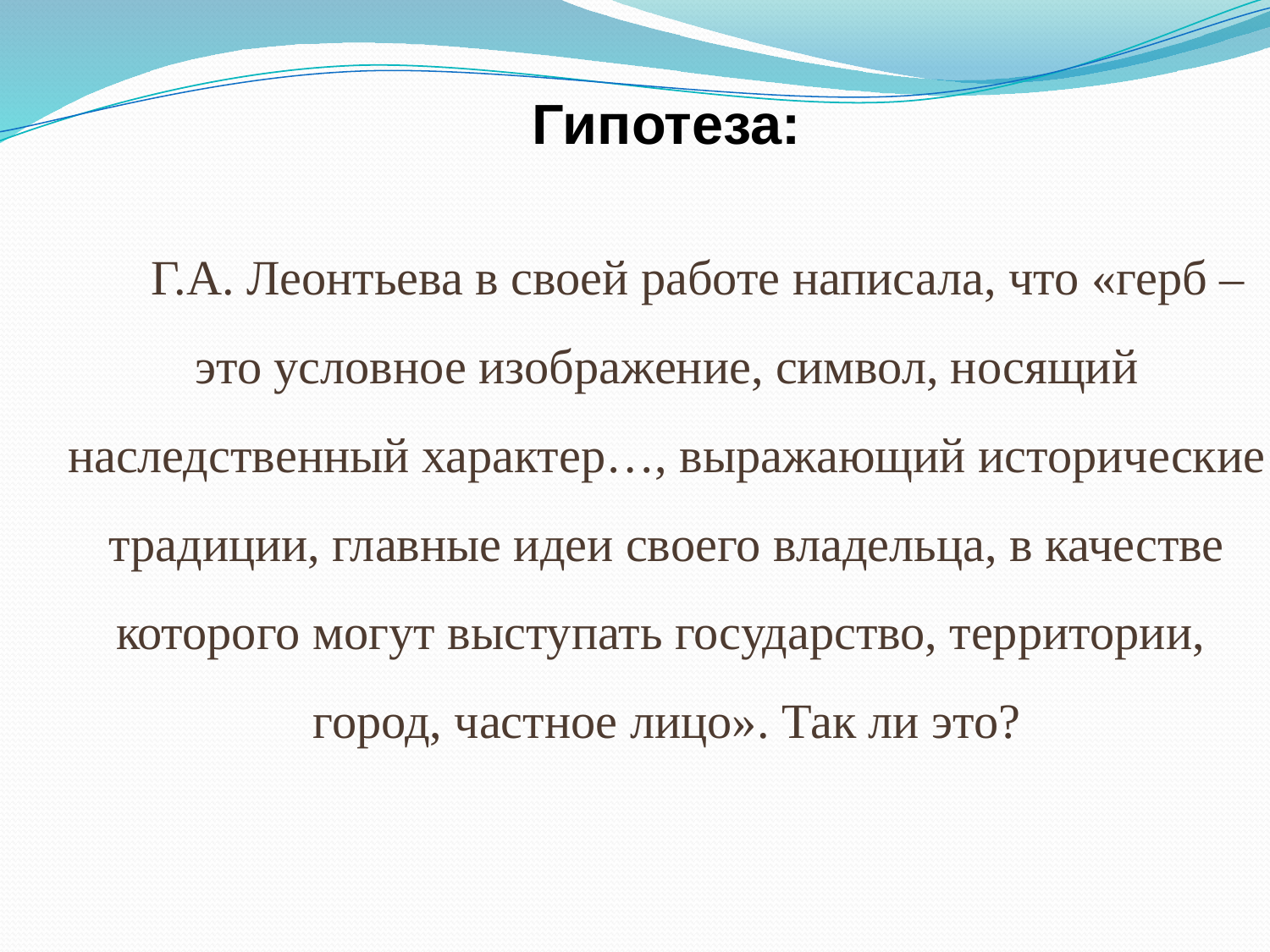

Гипотеза:
Г.А. Леонтьева в своей работе написала, что «герб – это условное изображение, символ, носящий наследственный характер…, выражающий исторические традиции, главные идеи своего владельца, в качестве которого могут выступать государство, территории,  город, частное лицо». Так ли это?